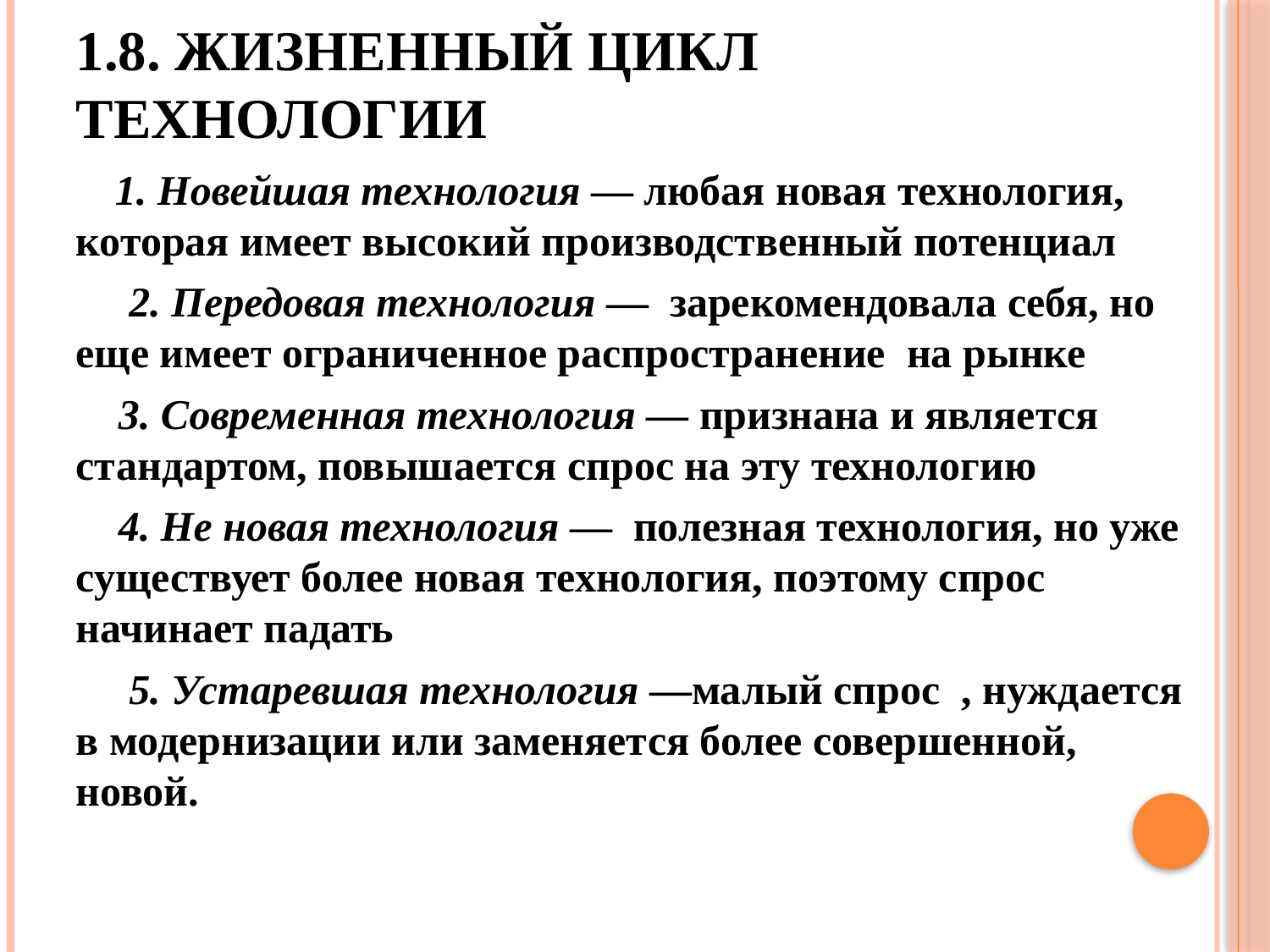

# 1.8. Жизненный цикл технологии
    1. Новейшая технология — любая новая технология, которая имеет высокий производственный потенциал
     2. Передовая технология —  зарекомендовала себя, но еще имеет ограниченное распространение  на рынке
    3. Современная технология — признана и является стандартом, повышается спрос на эту технологию
    4. Не новая технология —  полезная технология, но уже существует более новая технология, поэтому спрос начинает падать
     5. Устаревшая технология —малый спрос  , нуждается в модернизации или заменяется более совершенной, новой.